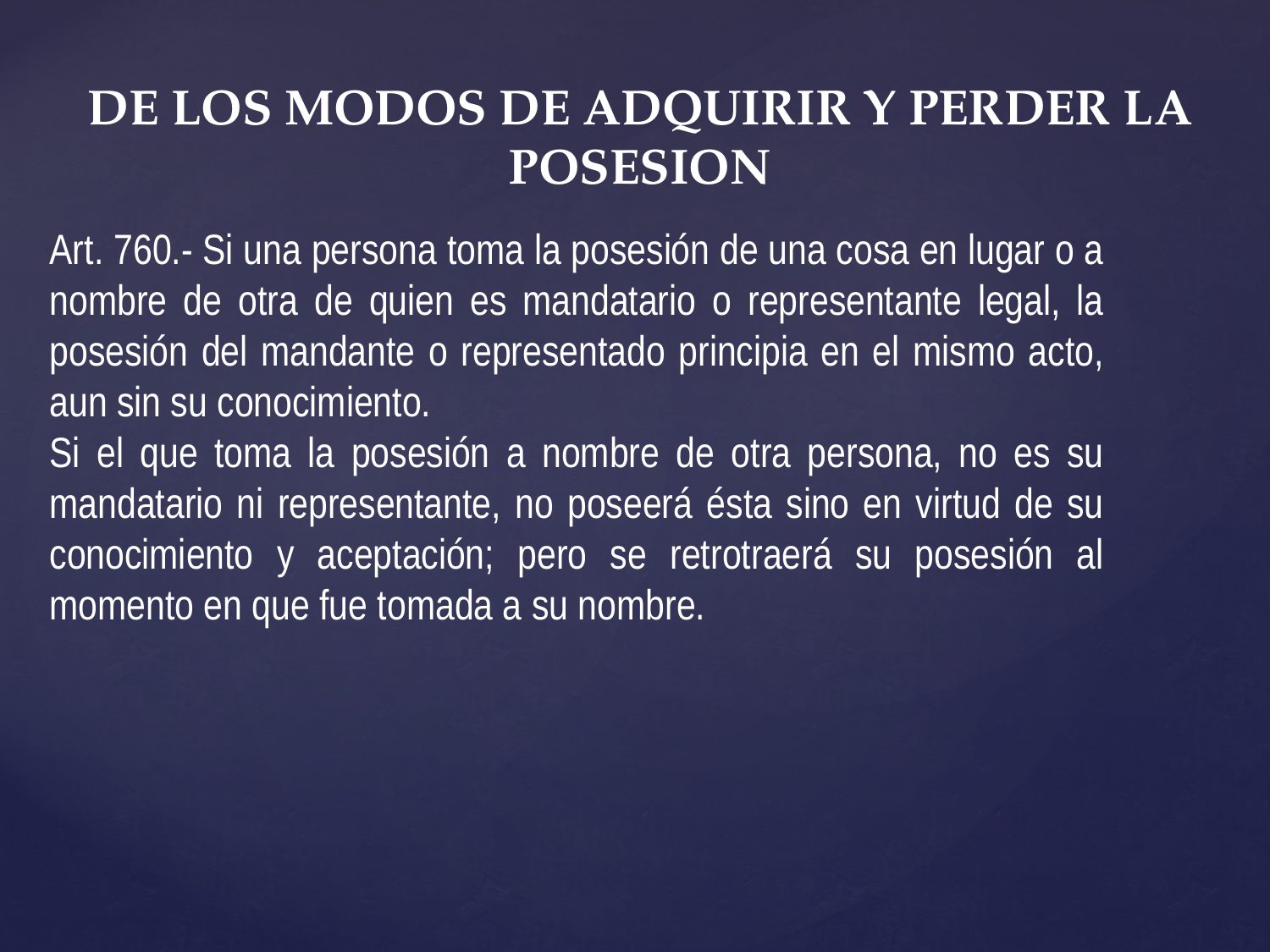

DE LOS MODOS DE ADQUIRIR Y PERDER LA POSESION
Art. 760.- Si una persona toma la posesión de una cosa en lugar o a nombre de otra de quien es mandatario o representante legal, la posesión del mandante o representado principia en el mismo acto, aun sin su conocimiento.
Si el que toma la posesión a nombre de otra persona, no es su mandatario ni representante, no poseerá ésta sino en virtud de su conocimiento y aceptación; pero se retrotraerá su posesión al momento en que fue tomada a su nombre.